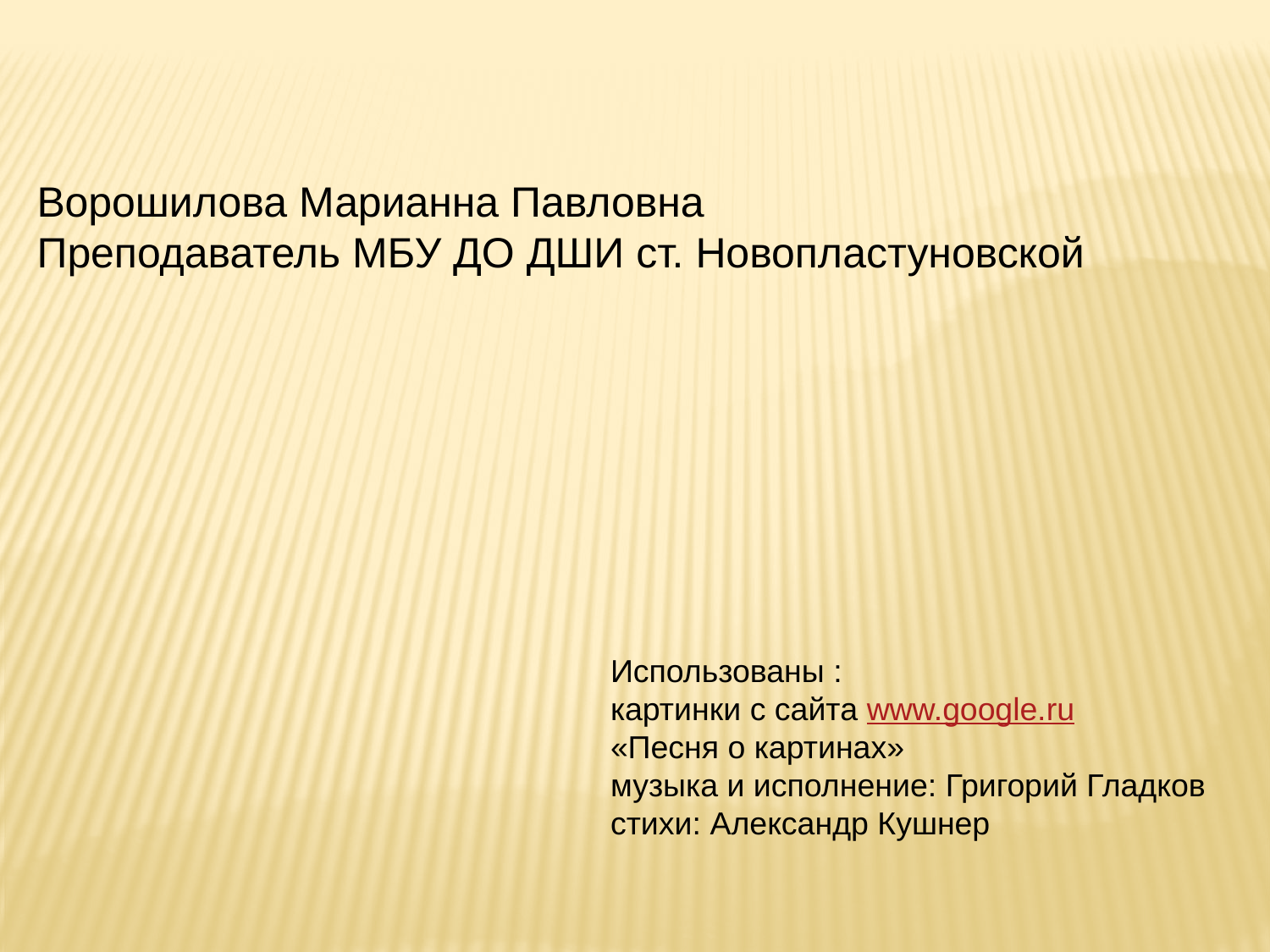

Ворошилова Марианна Павловна
Преподаватель МБУ ДО ДШИ ст. Новопластуновской
Использованы :
картинки с сайта www.google.ru
«Песня о картинах»
музыка и исполнение: Григорий Гладков
стихи: Александр Кушнер